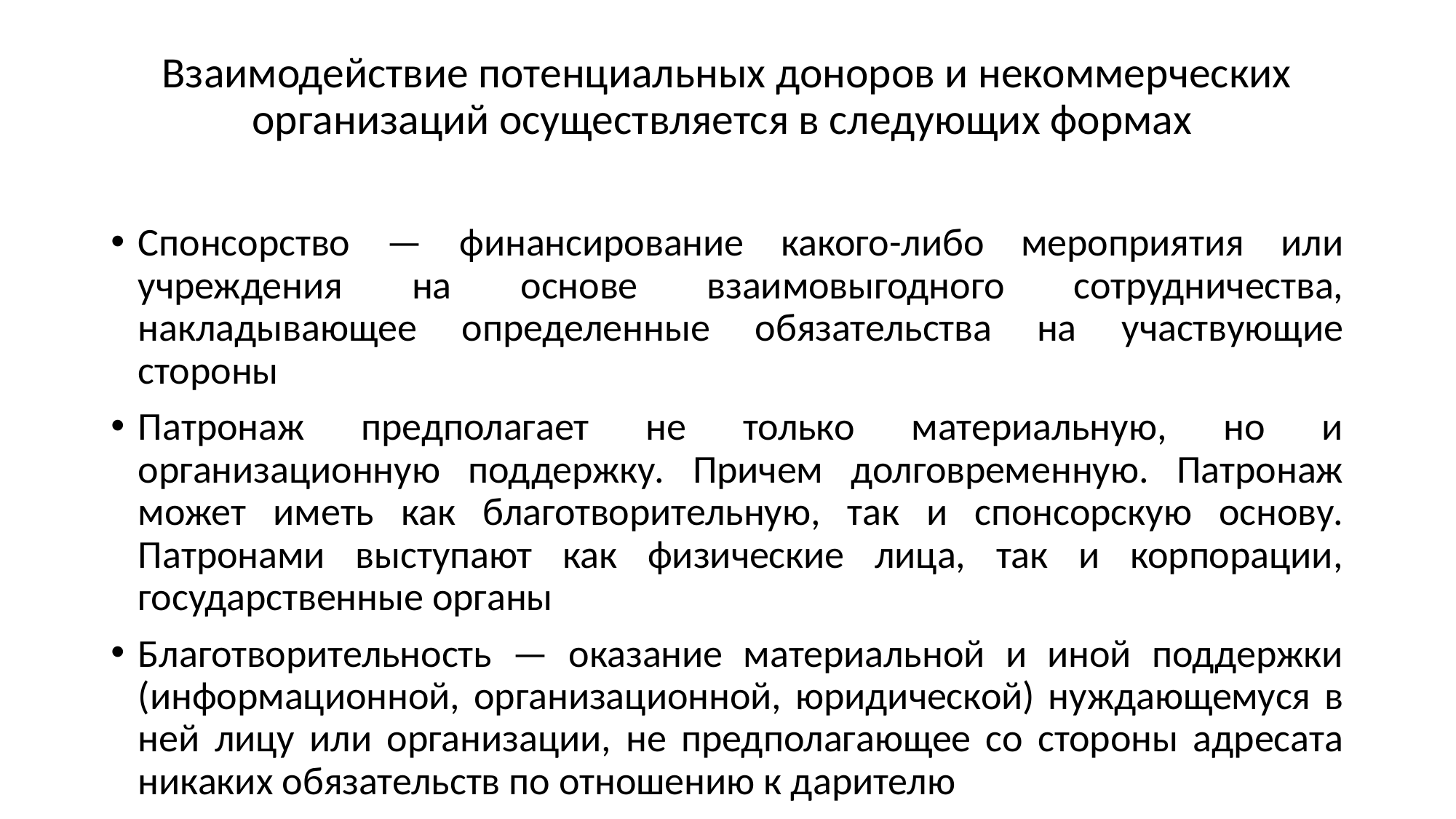

# Взаимодействие потенциальных доноров и некоммерческих организаций осуществляется в следующих формах
Спонсорство — финансирование какого-либо мероприятия или учреждения на основе взаимовыгодного сотрудничества, накладывающее определенные обязательства на участвующие стороны
Патронаж предполагает не только материальную, но и организационную поддержку. Причем долговременную. Патронаж может иметь как благотворительную, так и спонсорскую основу. Патронами выступают как физические лица, так и корпорации, государственные органы
Благотворительность — оказание материальной и иной поддержки (информационной, организационной, юридической) нуждающемуся в ней лицу или организации, не предполагающее со стороны адресата никаких обязательств по отношению к дарителю